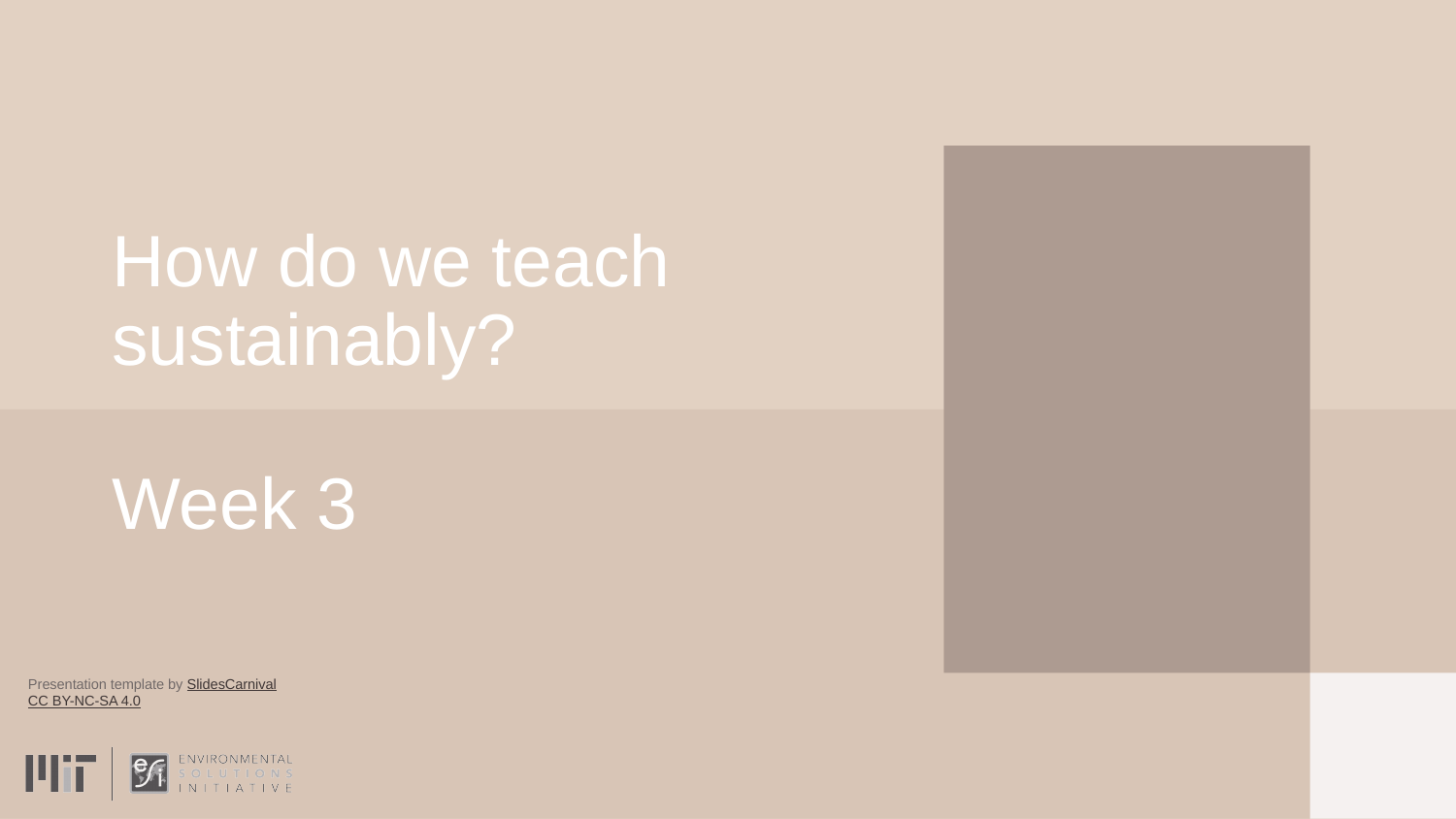

# How do we teach sustainably?
Week 3